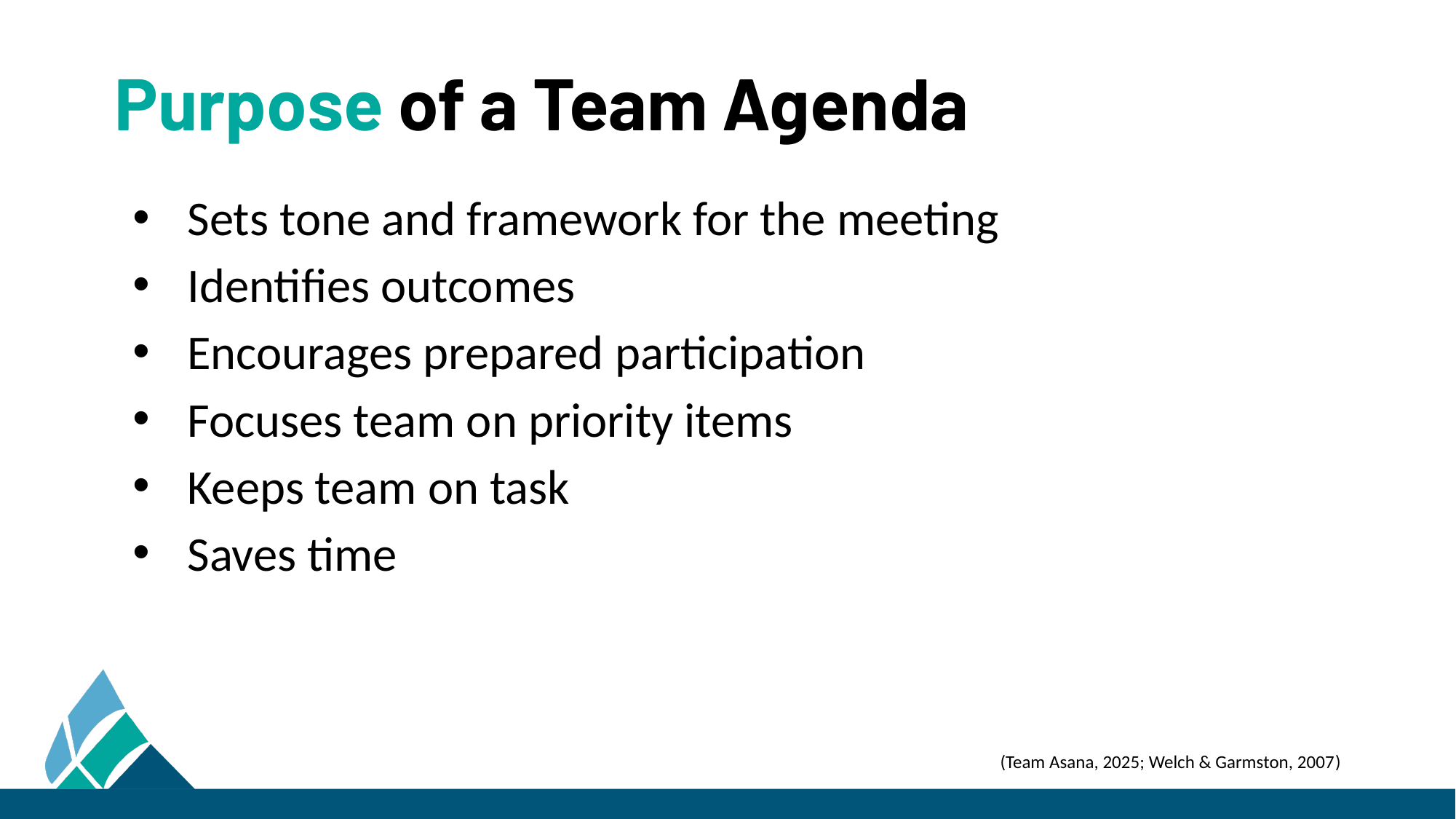

Purpose of a Team Agenda
Sets tone and framework for the meeting
Identifies outcomes
Encourages prepared participation
Focuses team on priority items
Keeps team on task
Saves time

(Team Asana, 2025; Welch & Garmston, 2007)